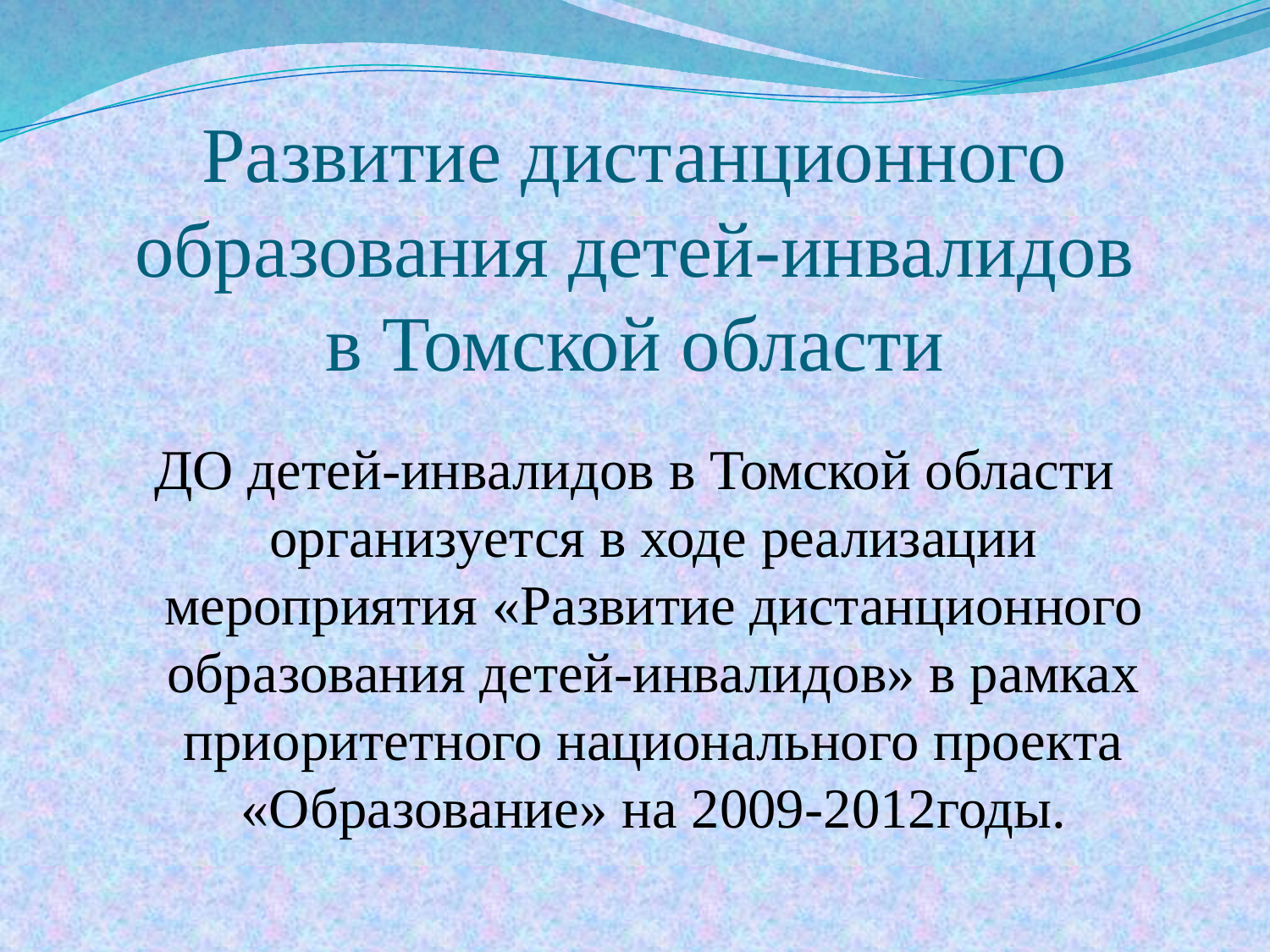

# Развитие дистанционного образования детей-инвалидов в Томской области
ДО детей-инвалидов в Томской области организуется в ходе реализации мероприятия «Развитие дистанционного образования детей-инвалидов» в рамках приоритетного национального проекта «Образование» на 2009-2012годы.